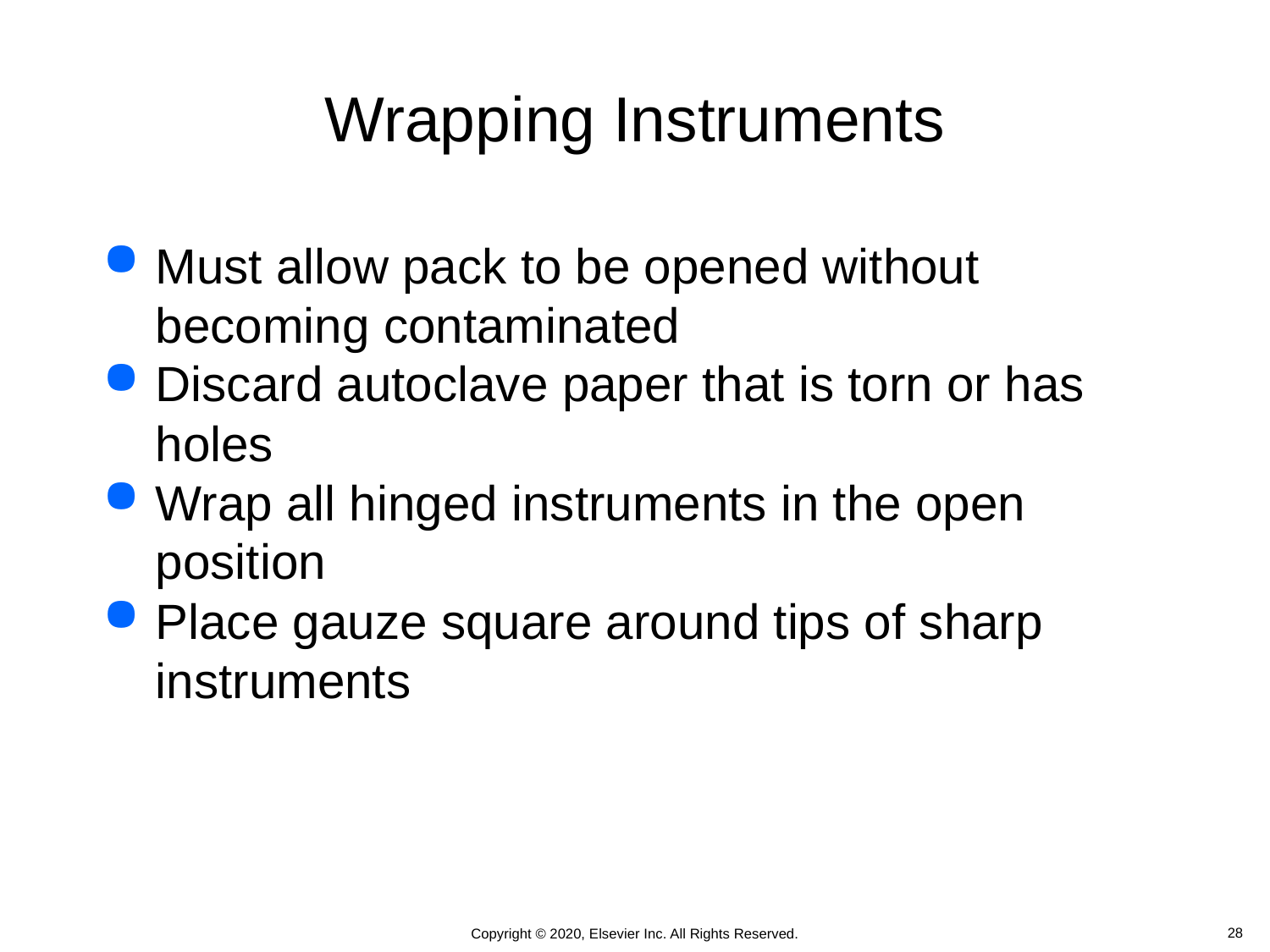

# Wrapping Instruments
Must allow pack to be opened without becoming contaminated
Discard autoclave paper that is torn or has holes
Wrap all hinged instruments in the open position
Place gauze square around tips of sharp instruments
 28